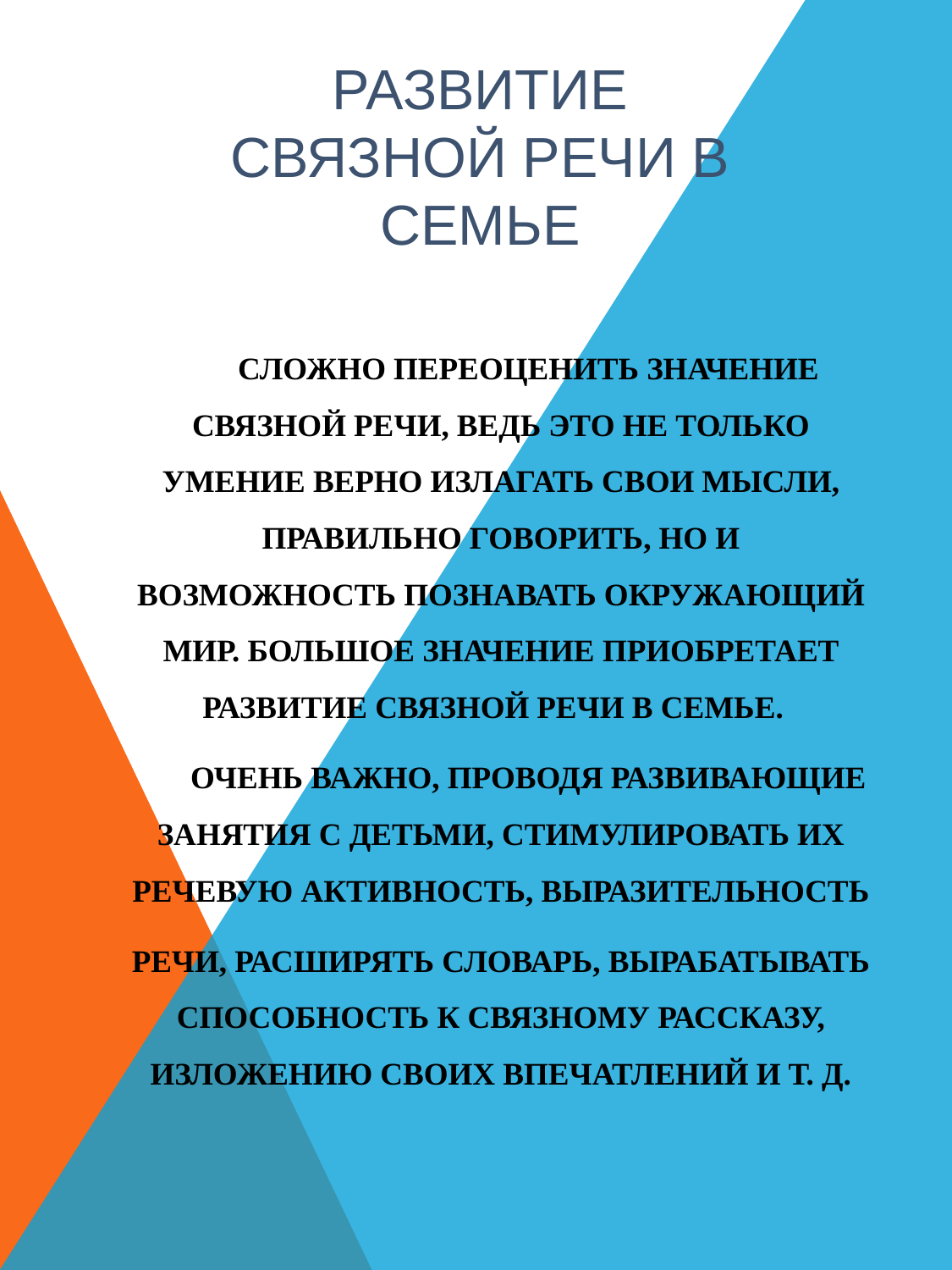

# Развитие связной речи в семье

       Сложно переоценить значение связной речи, ведь это не только умение верно излагать свои мысли, правильно говорить, но и возможность познавать окружающий мир. Большое значение приобретает развитие связной речи в семье.
       Очень важно, проводя развивающие занятия с детьми, стимулировать их речевую активность, выразительность
речи, расширять словарь, вырабатывать способность к связному рассказу, изложению своих впечатлений и т. д.